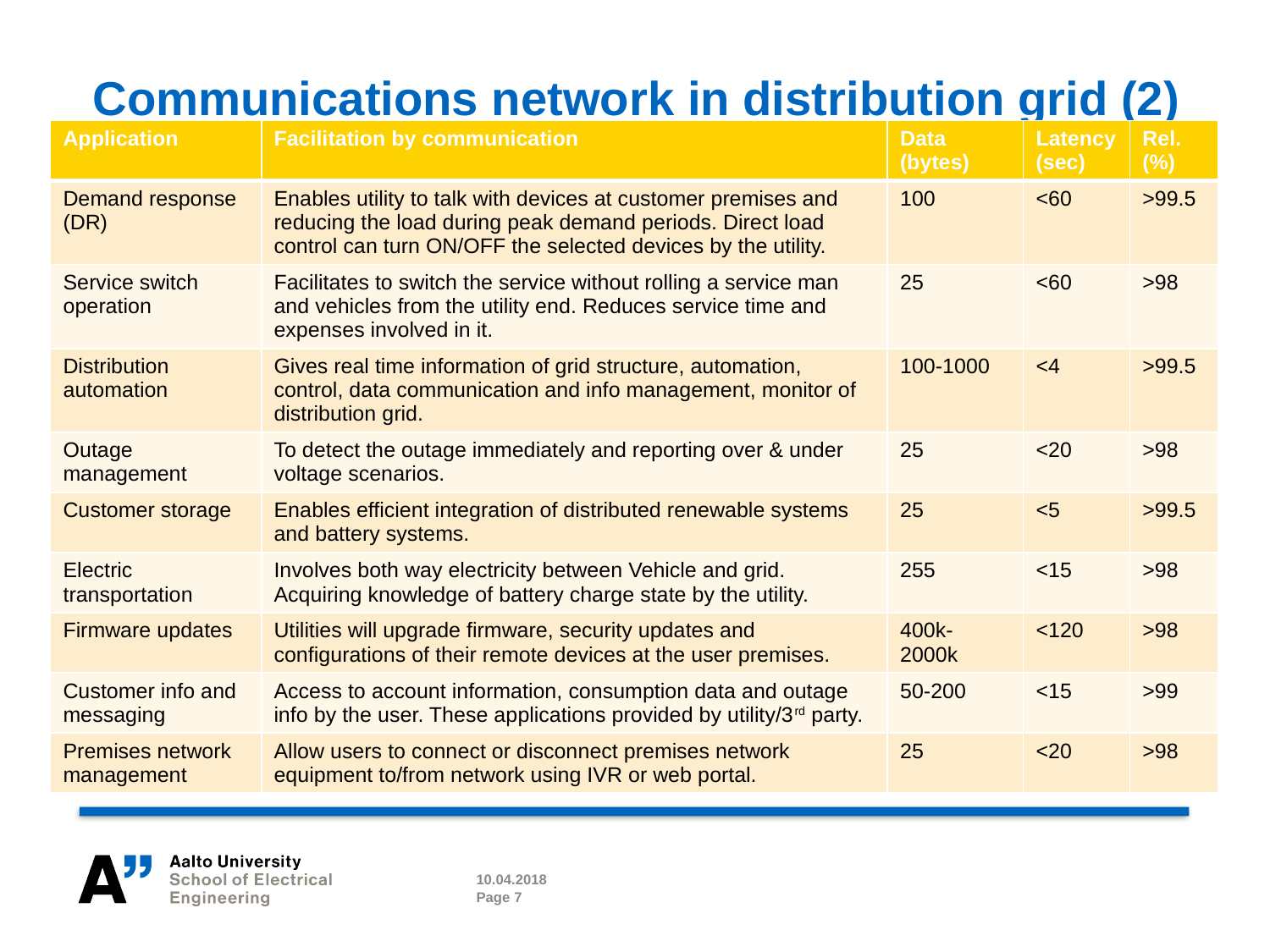

# Communications network in distribution grid (2)
| Application | Facilitation by communication | Data (bytes) | Latency (sec) | Rel. (%) |
| --- | --- | --- | --- | --- |
| Demand response (DR) | Enables utility to talk with devices at customer premises and reducing the load during peak demand periods. Direct load control can turn ON/OFF the selected devices by the utility. | 100 | <60 | >99.5 |
| Service switch operation | Facilitates to switch the service without rolling a service man and vehicles from the utility end. Reduces service time and expenses involved in it. | 25 | <60 | >98 |
| Distribution automation | Gives real time information of grid structure, automation, control, data communication and info management, monitor of distribution grid. | 100-1000 | <4 | >99.5 |
| Outage management | To detect the outage immediately and reporting over & under voltage scenarios. | 25 | <20 | >98 |
| Customer storage | Enables efficient integration of distributed renewable systems and battery systems. | 25 | <5 | >99.5 |
| Electric transportation | Involves both way electricity between Vehicle and grid. Acquiring knowledge of battery charge state by the utility. | 255 | <15 | >98 |
| Firmware updates | Utilities will upgrade firmware, security updates and configurations of their remote devices at the user premises. | 400k-2000k | <120 | >98 |
| Customer info and messaging | Access to account information, consumption data and outage info by the user. These applications provided by utility/3rd party. | 50-200 | <15 | >99 |
| Premises network management | Allow users to connect or disconnect premises network equipment to/from network using IVR or web portal. | 25 | <20 | >98 |

10.04.2018
Page 7